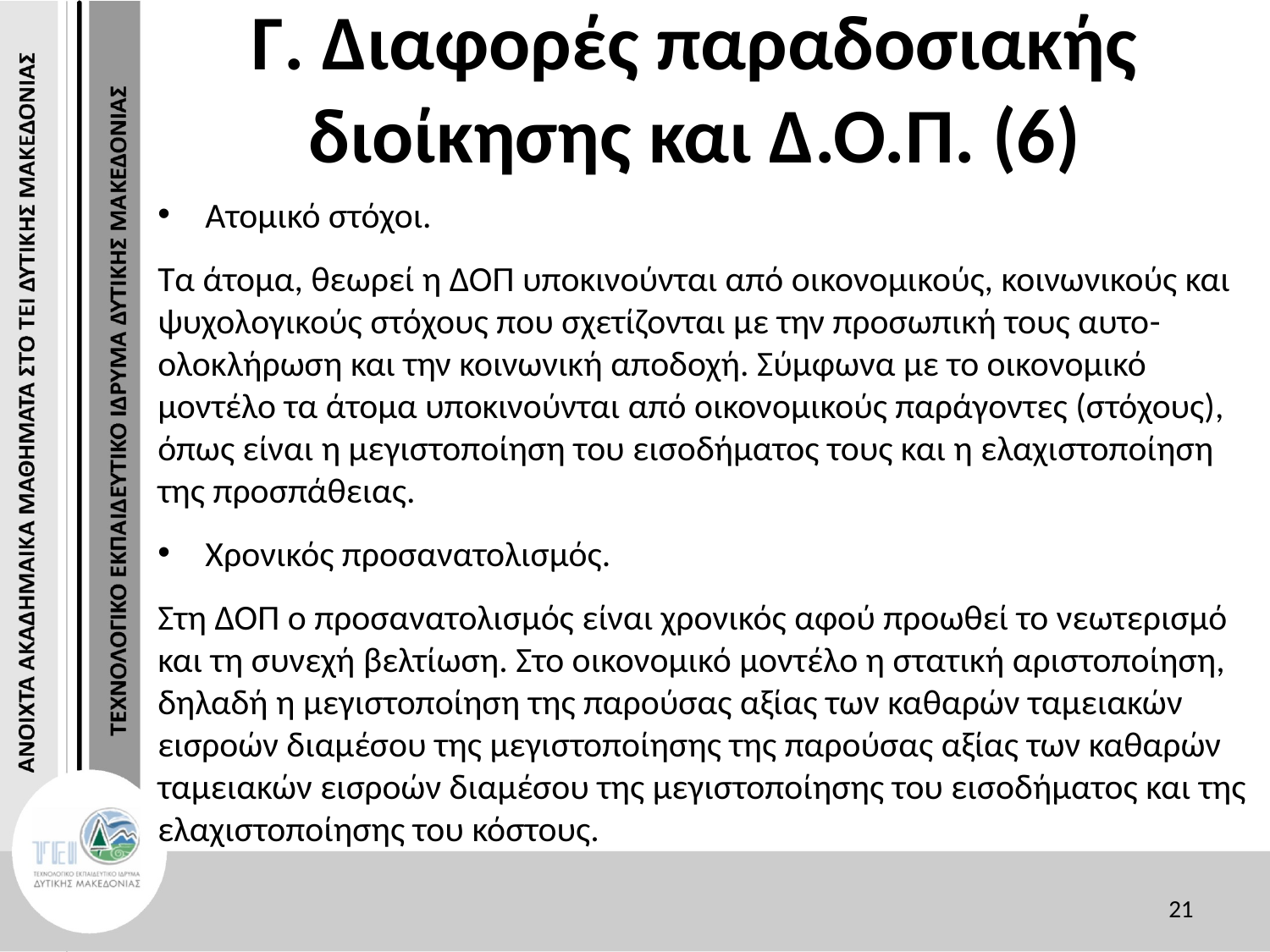

# Γ. Διαφορές παραδοσιακής διοίκησης και Δ.Ο.Π. (6)
Ατομικό στόχοι.
Τα άτομα, θεωρεί η ΔΟΠ υποκινούνται από οικονομικούς, κοινωνικούς και ψυχολογικούς στόχους που σχετίζονται με την προσωπική τους αυτο-ολοκλήρωση και την κοινωνική αποδοχή. Σύμφωνα με το οικονομικό μοντέλο τα άτομα υποκινούνται από οικονομικούς παράγοντες (στόχους), όπως είναι η μεγιστοποίηση του εισοδήματος τους και η ελαχιστοποίηση της προσπάθειας.
Χρονικός προσανατολισμός.
Στη ΔΟΠ ο προσανατολισμός είναι χρονικός αφού προωθεί το νεωτερισμό και τη συνεχή βελτίωση. Στο οικονομικό μοντέλο η στατική αριστοποίηση, δηλαδή η μεγιστοποίηση της παρούσας αξίας των καθαρών ταμειακών εισροών διαμέσου της μεγιστοποίησης της παρούσας αξίας των καθαρών ταμειακών εισροών διαμέσου της μεγιστοποίησης του εισοδήματος και της ελαχιστοποίησης του κόστους.
21